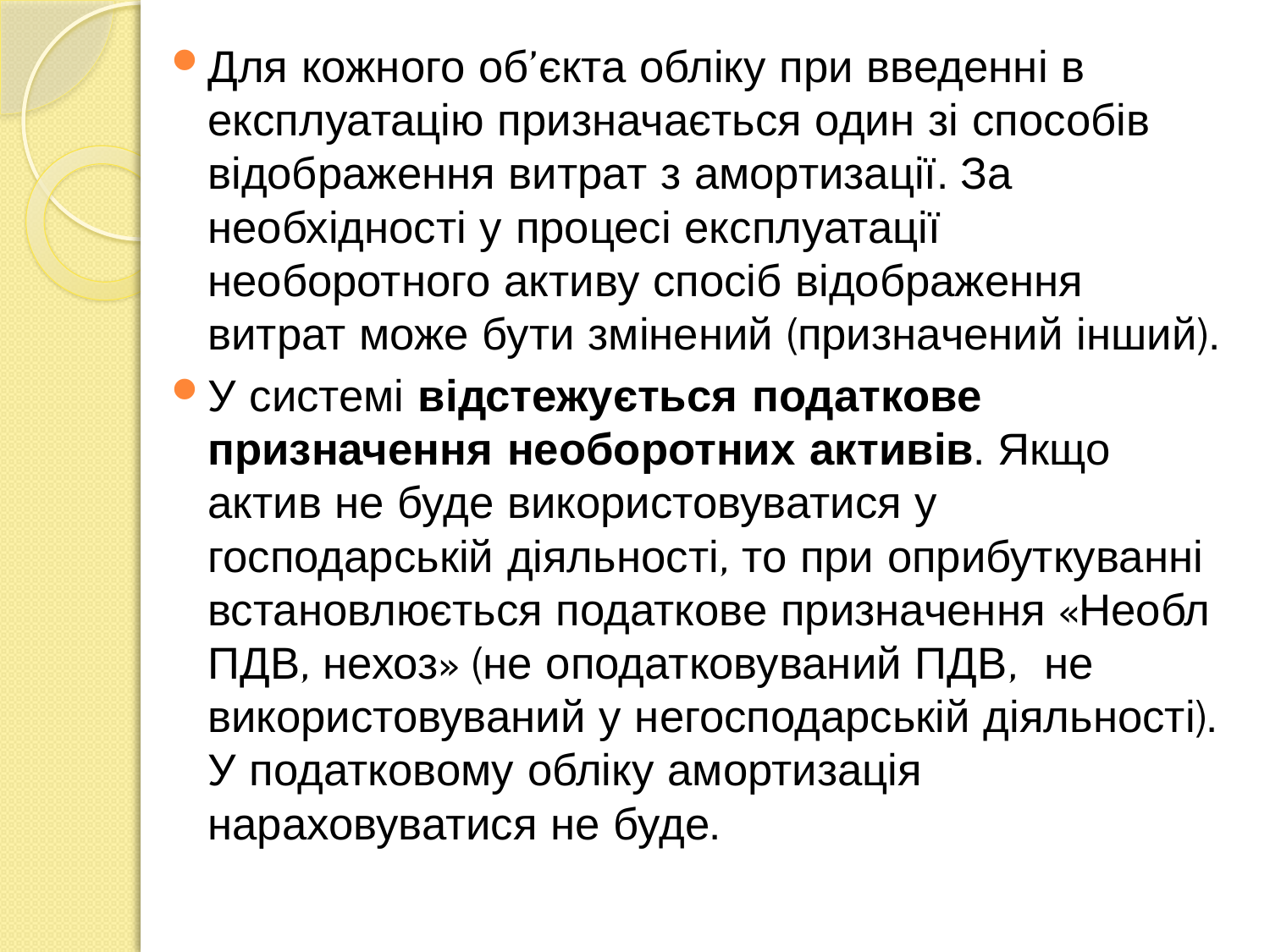

Для кожного об’єкта обліку при введенні в експлуатацію призначається один зі способів відображення витрат з амортизації. За необхідності у процесі експлуатації необоротного активу спосіб відображення витрат може бути змінений (призначений інший).
У системі відстежується податкове призначення необоротних активів. Якщо актив не буде використовуватися у господарській діяльності, то при оприбуткуванні встановлюється податкове призначення «Необл ПДВ, нехоз» (не оподатковуваний ПДВ,  не використовуваний у негосподарській діяльності). У податковому обліку амортизація нараховуватися не буде.